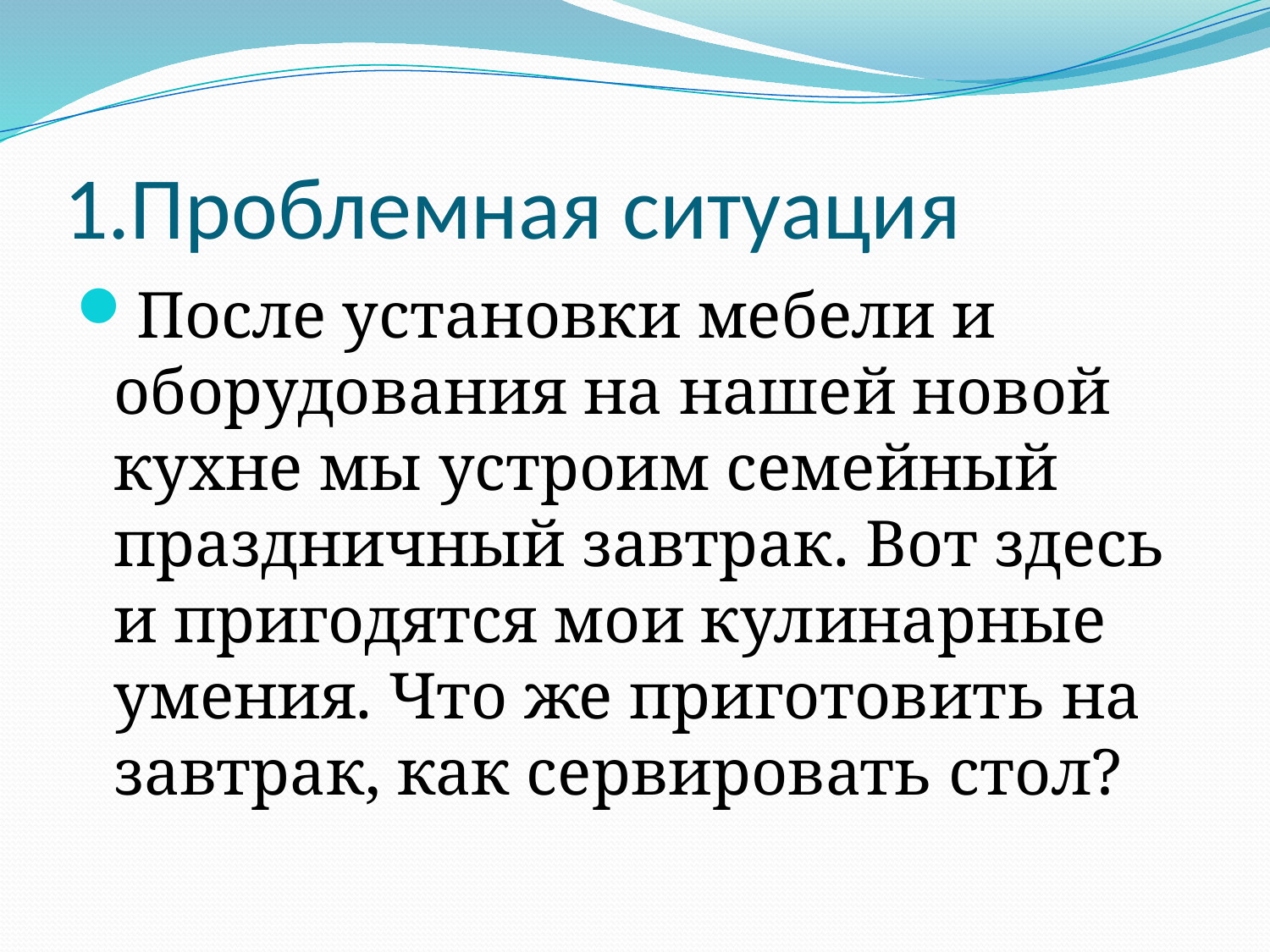

# 1.Проблемная ситуация
После установки мебели и оборудования на нашей новой кухне мы устроим семейный праздничный завтрак. Вот здесь и пригодятся мои кулинарные умения. Что же приготовить на завтрак, как сервировать стол?